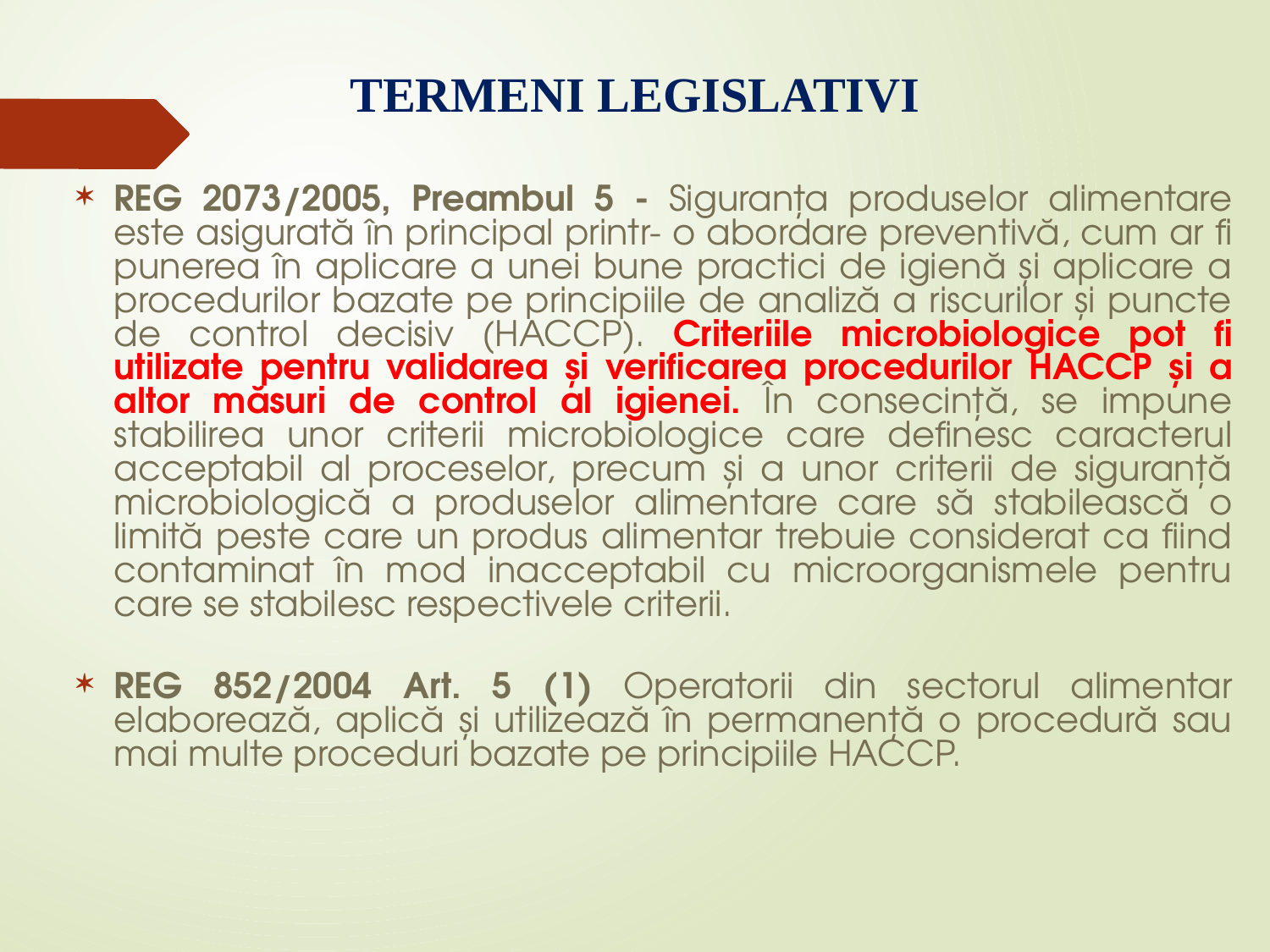

TERMENI LEGISLATIVI
REG 2073/2005, Preambul 5 - Siguranța produselor alimentare este asigurată în principal printr- o abordare preventivă, cum ar fi punerea în aplicare a unei bune practici de igienă și aplicare a procedurilor bazate pe principiile de analiză a riscurilor și puncte de control decisiv (HACCP). Criteriile microbiologice pot fi utilizate pentru validarea și verificarea procedurilor HACCP și a altor măsuri de control al igienei. În consecință, se impune stabilirea unor criterii microbiologice care definesc caracterul acceptabil al proceselor, precum și a unor criterii de siguranță microbiologică a produselor alimentare care să stabilească o limită peste care un produs alimentar trebuie considerat ca fiind contaminat în mod inacceptabil cu microorganismele pentru care se stabilesc respectivele criterii.

REG 852/2004 Art. 5 (1) Operatorii din sectorul alimentar elaborează, aplică și utilizează în permanență o procedură sau mai multe proceduri bazate pe principiile HACCP.